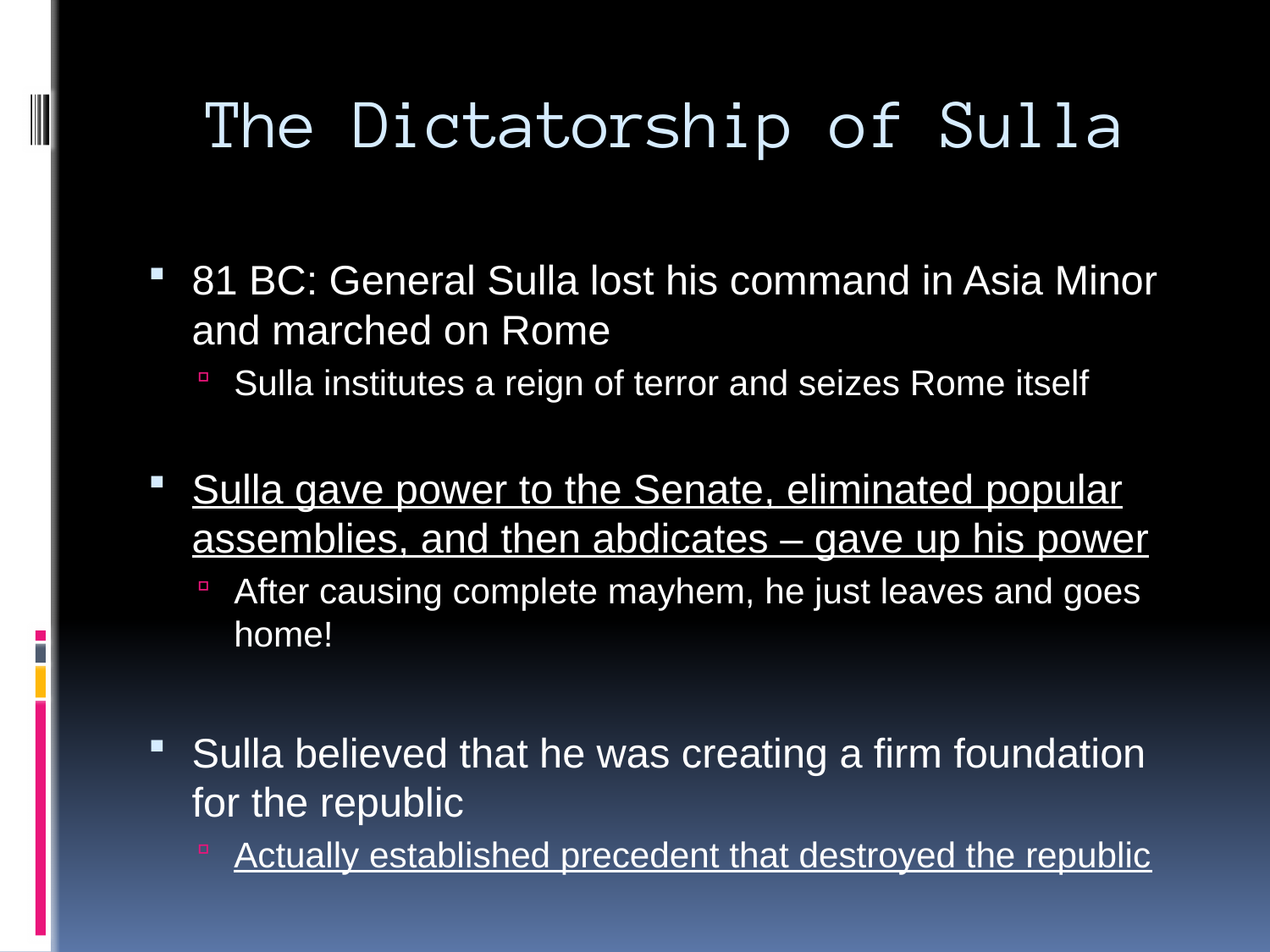

# The Dictatorship of Sulla
81 BC: General Sulla lost his command in Asia Minor and marched on Rome
Sulla institutes a reign of terror and seizes Rome itself

Sulla gave power to the Senate, eliminated popular assemblies, and then abdicates – gave up his power
After causing complete mayhem, he just leaves and goes home!

Sulla believed that he was creating a firm foundation for the republic
Actually established precedent that destroyed the republic